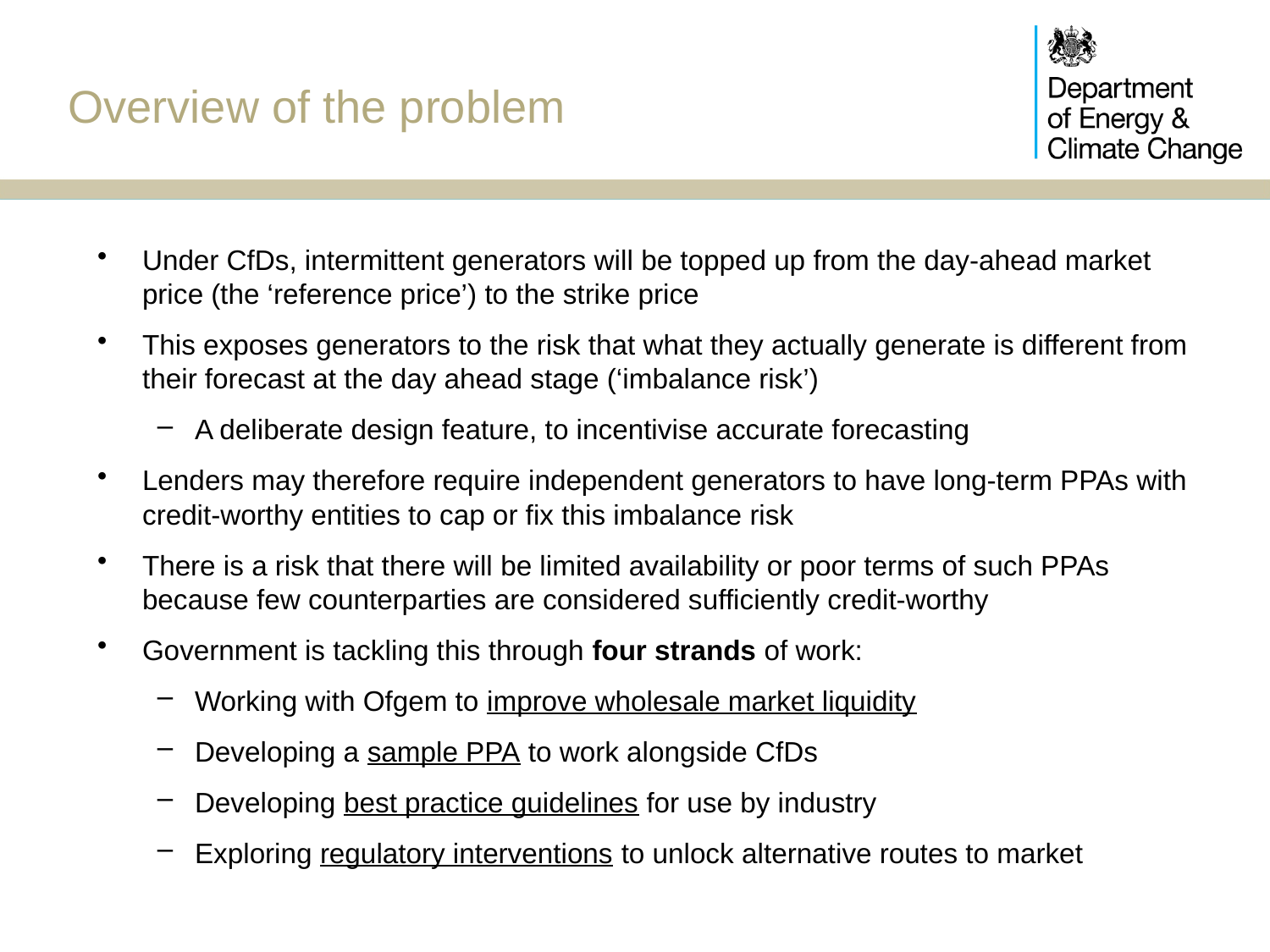

# Overview of the problem
Under CfDs, intermittent generators will be topped up from the day-ahead market price (the ‘reference price’) to the strike price
This exposes generators to the risk that what they actually generate is different from their forecast at the day ahead stage (‘imbalance risk’)
A deliberate design feature, to incentivise accurate forecasting
Lenders may therefore require independent generators to have long-term PPAs with credit-worthy entities to cap or fix this imbalance risk
There is a risk that there will be limited availability or poor terms of such PPAs because few counterparties are considered sufficiently credit-worthy
Government is tackling this through four strands of work:
Working with Ofgem to improve wholesale market liquidity
Developing a sample PPA to work alongside CfDs
Developing best practice guidelines for use by industry
Exploring regulatory interventions to unlock alternative routes to market